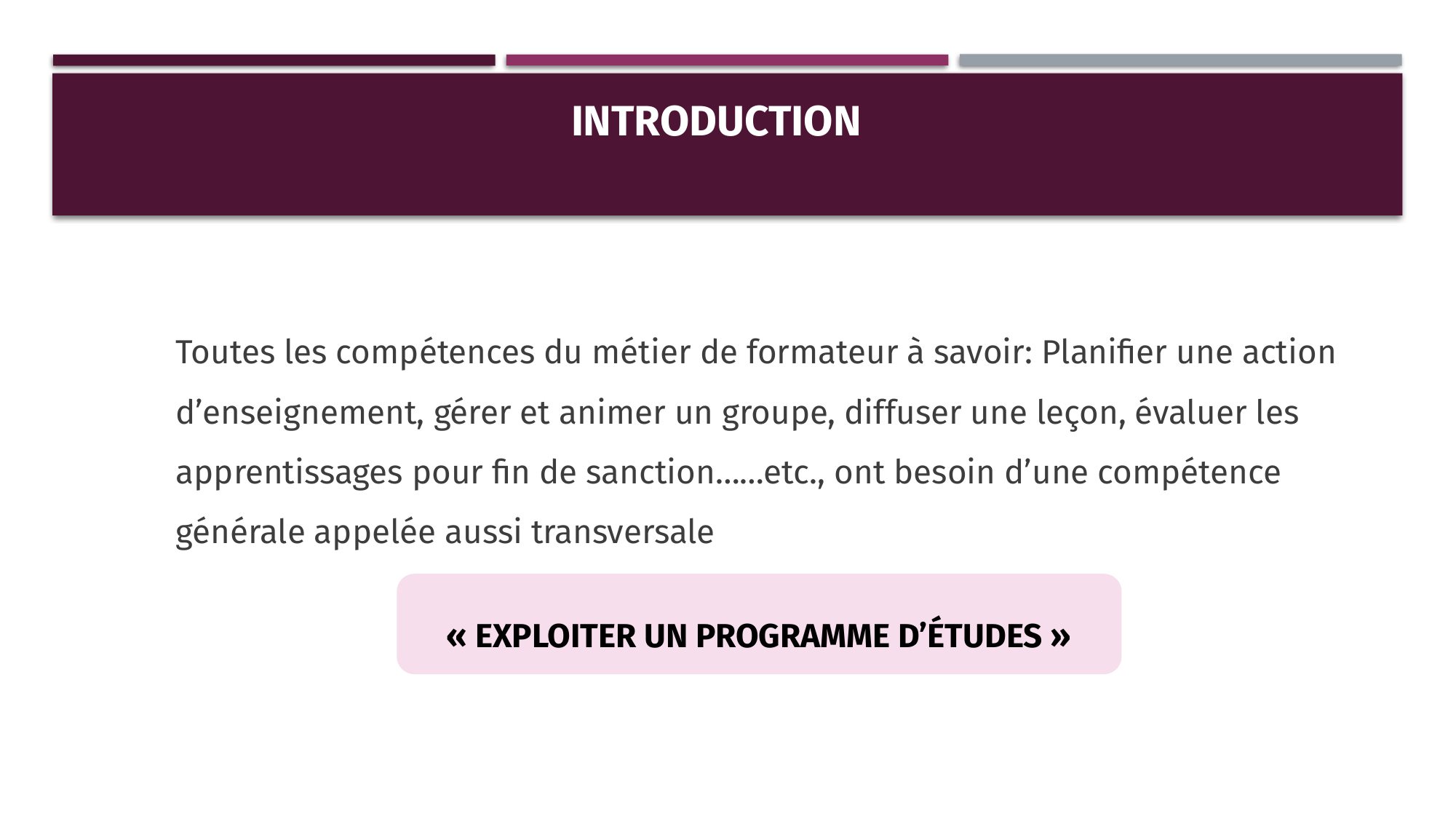

# Introduction

Toutes les compétences du métier de formateur à savoir: Planifier une action d’enseignement, gérer et animer un groupe, diffuser une leçon, évaluer les apprentissages pour fin de sanction……etc., ont besoin d’une compétence générale appelée aussi transversale

« EXPLOITER UN PROGRAMME D’ÉTUDES »